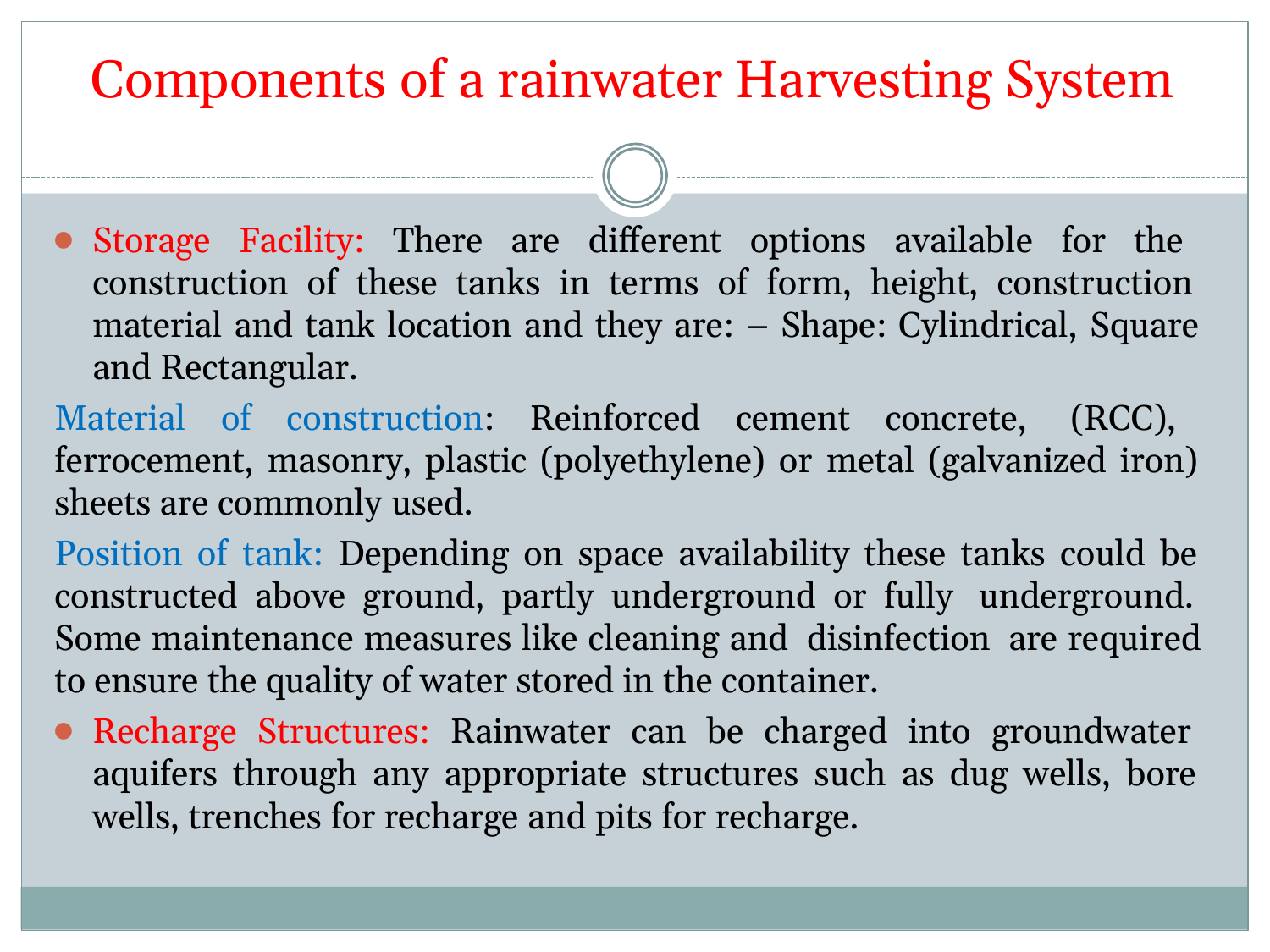

# Components of a rainwater Harvesting System

Storage Facility: There are different options available for the  construction of these tanks in terms of form, height, construction  material and tank location and they are: – Shape: Cylindrical, Square  and Rectangular.
Material of construction: Reinforced cement concrete, (RCC),  ferrocement, masonry, plastic (polyethylene) or metal (galvanized iron)  sheets are commonly used.
Position of tank: Depending on space availability these tanks could be  constructed above ground, partly underground or fully underground.  Some maintenance measures like cleaning and disinfection are required  to ensure the quality of water stored in the container.
Recharge Structures: Rainwater can be charged into groundwater  aquifers through any appropriate structures such as dug wells, bore  wells, trenches for recharge and pits for recharge.